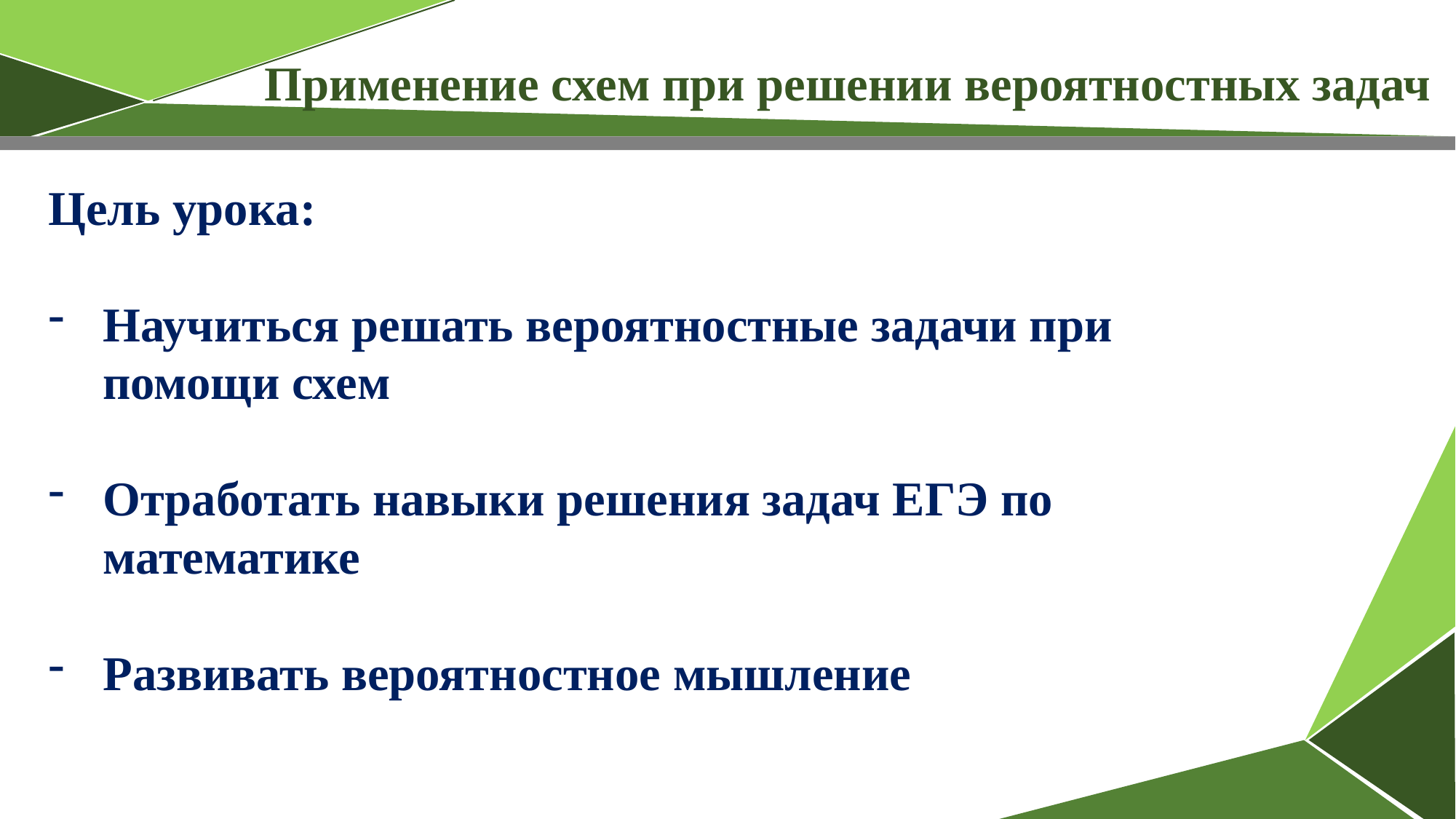

Применение схем при решении вероятностных задач

Цель урока:

Научиться решать вероятностные задачи при помощи схем

Отработать навыки решения задач ЕГЭ по математике

Развивать вероятностное мышление